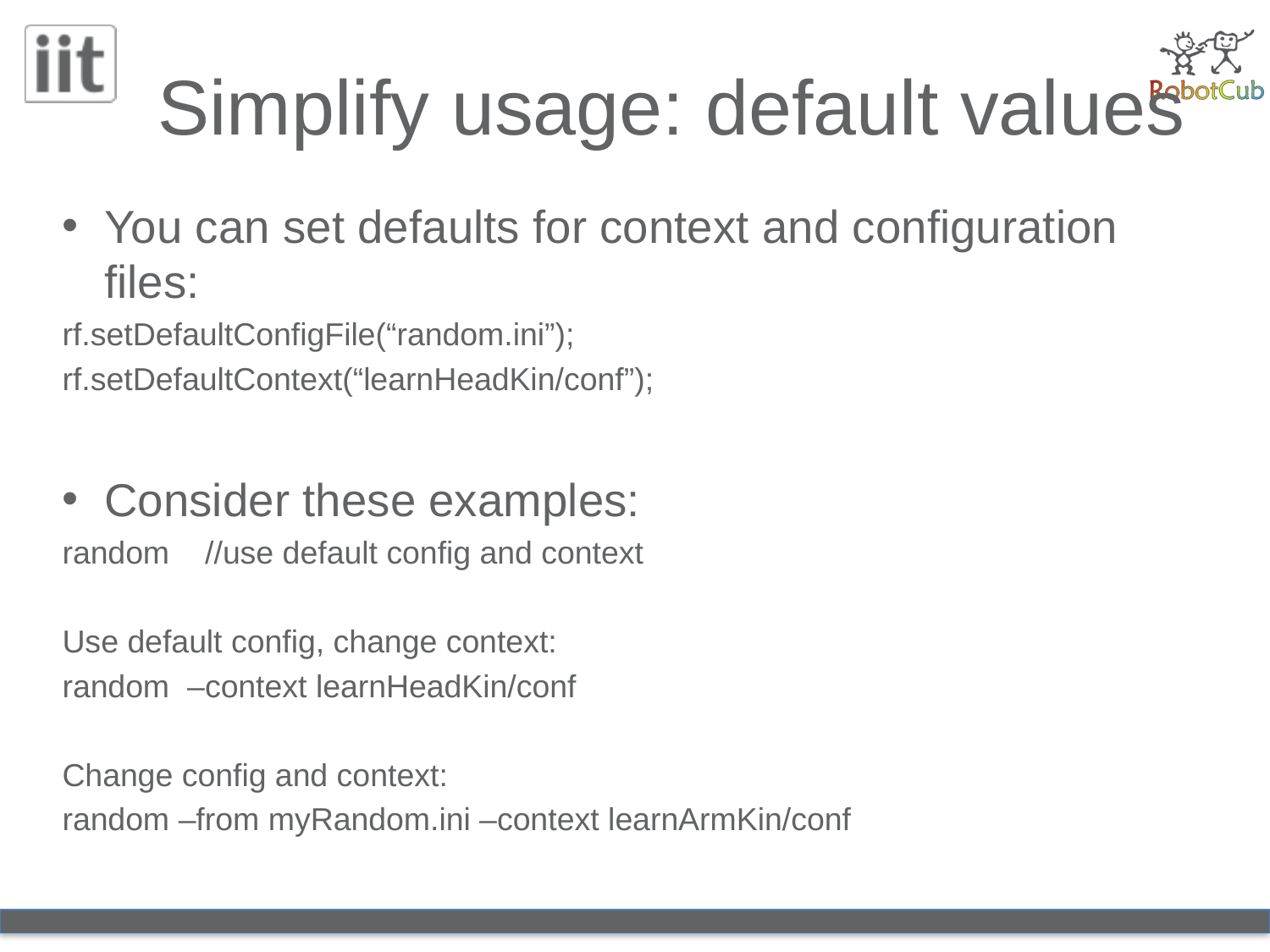

# Simplify usage: default values
You can set defaults for context and configuration files:
rf.setDefaultConfigFile(“random.ini”);
rf.setDefaultContext(“learnHeadKin/conf”);

Consider these examples:
random    //use default config and context

Use default config, change context:
random  –context learnHeadKin/conf

Change config and context:
random –from myRandom.ini –context learnArmKin/conf